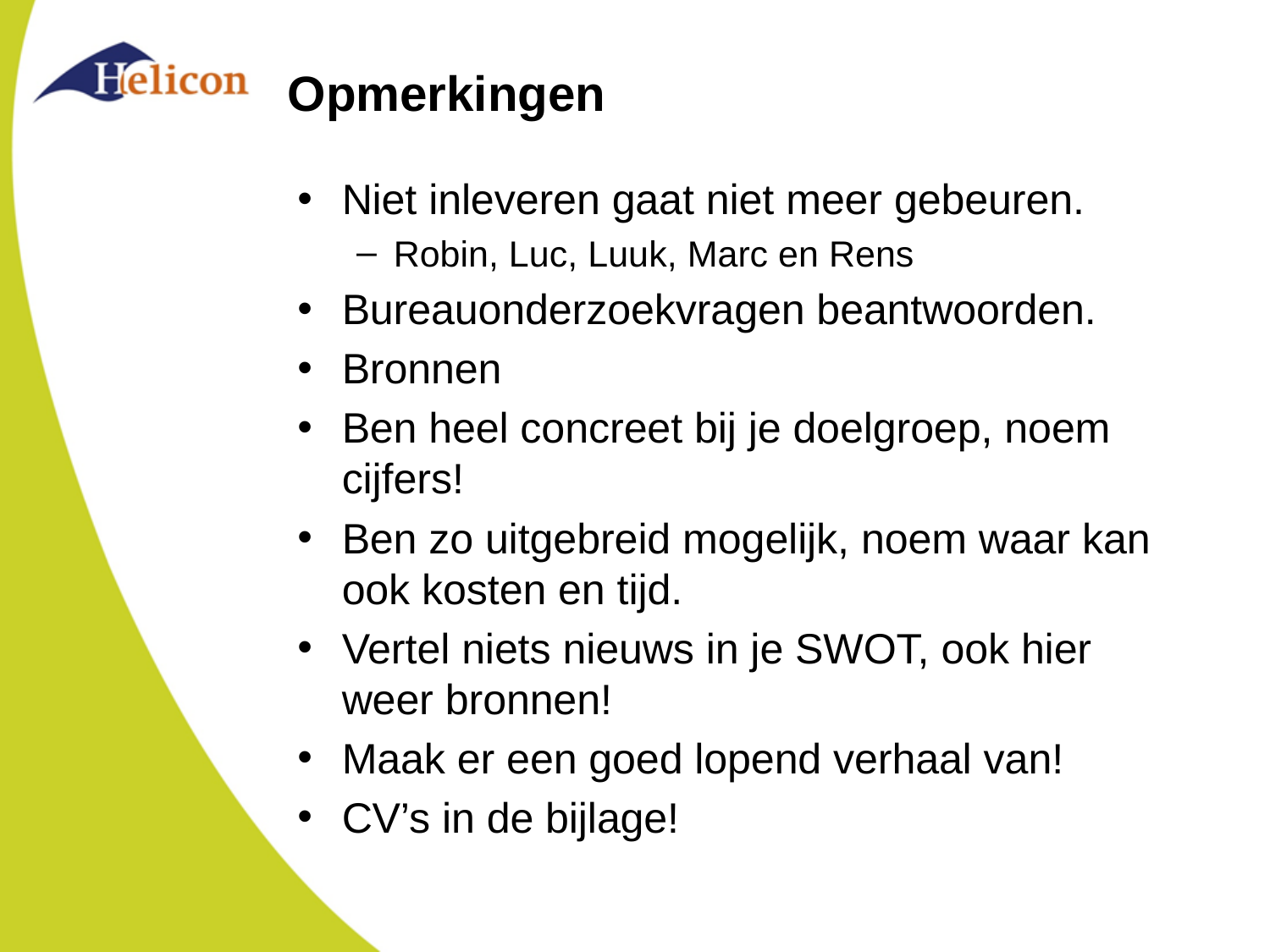

# Opmerkingen
Niet inleveren gaat niet meer gebeuren.
Robin, Luc, Luuk, Marc en Rens
Bureauonderzoekvragen beantwoorden.
Bronnen
Ben heel concreet bij je doelgroep, noem cijfers!
Ben zo uitgebreid mogelijk, noem waar kan ook kosten en tijd.
Vertel niets nieuws in je SWOT, ook hier weer bronnen!
Maak er een goed lopend verhaal van!
CV’s in de bijlage!